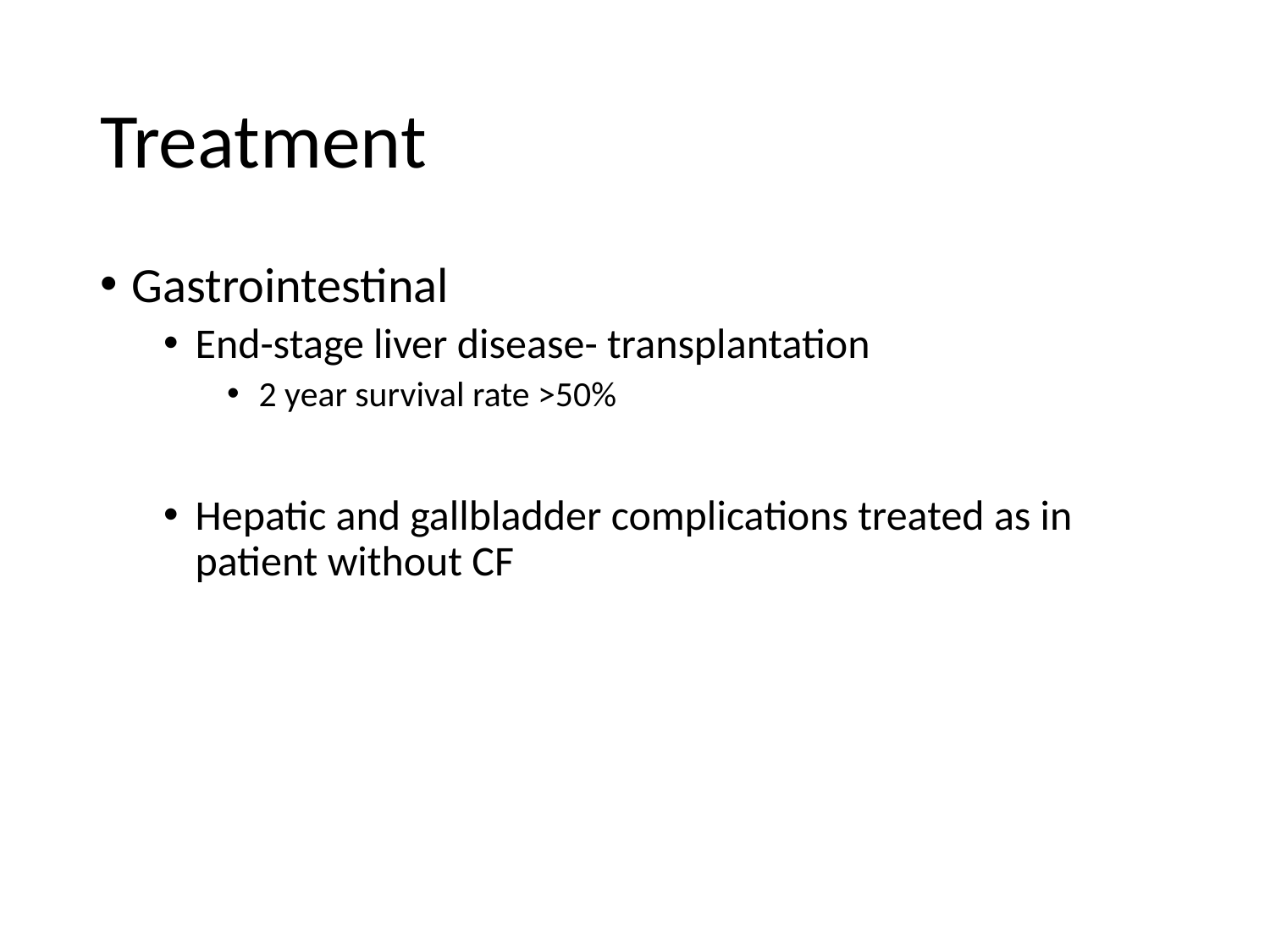

# Treatment
Gastrointestinal
End-stage liver disease- transplantation
2 year survival rate >50%

Hepatic and gallbladder complications treated as in patient without CF